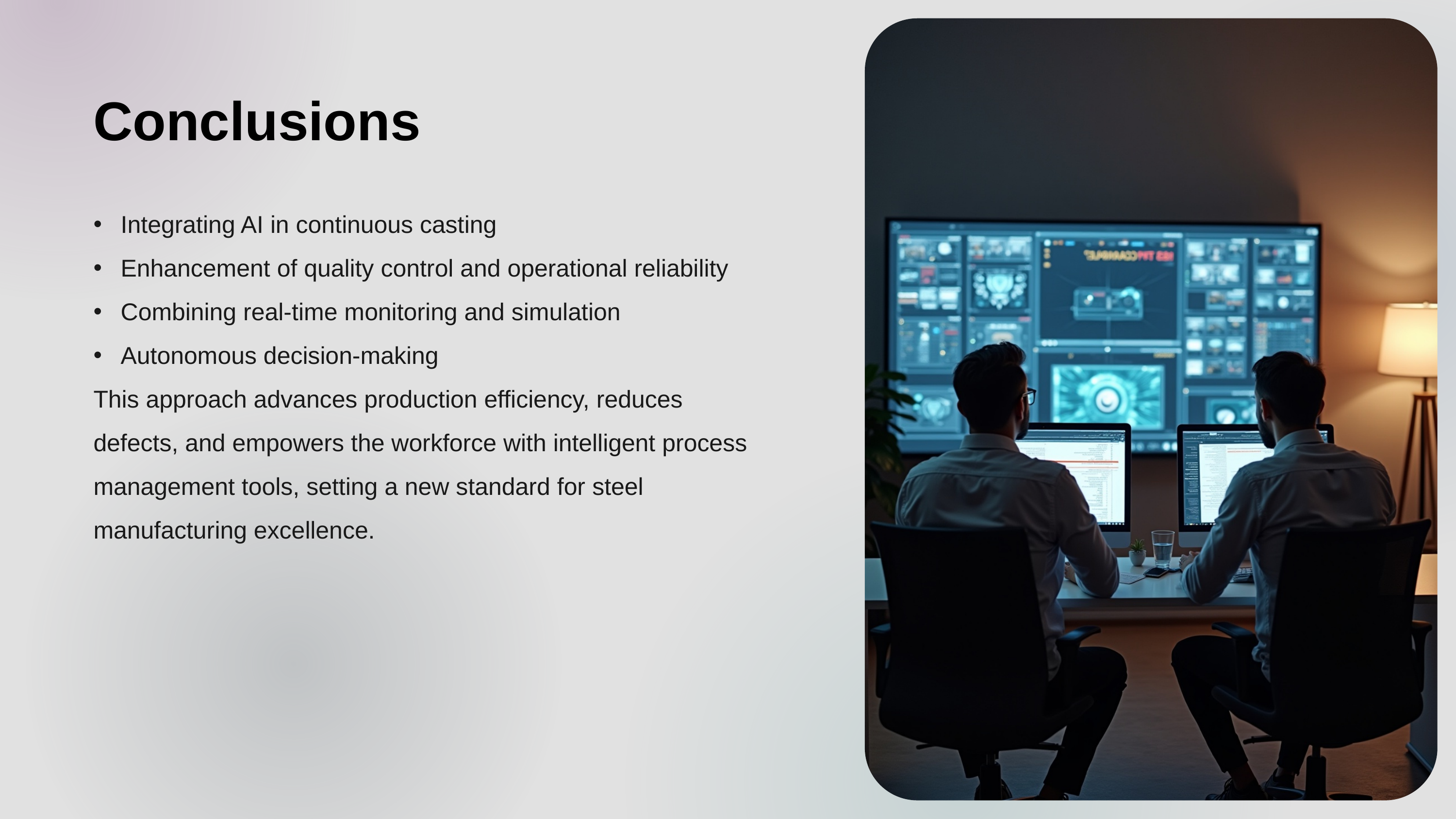

Conclusions
Integrating AI in continuous casting
Enhancement of quality control and operational reliability
Combining real-time monitoring and simulation
Autonomous decision-making
This approach advances production efficiency, reduces defects, and empowers the workforce with intelligent process management tools, setting a new standard for steel manufacturing excellence.